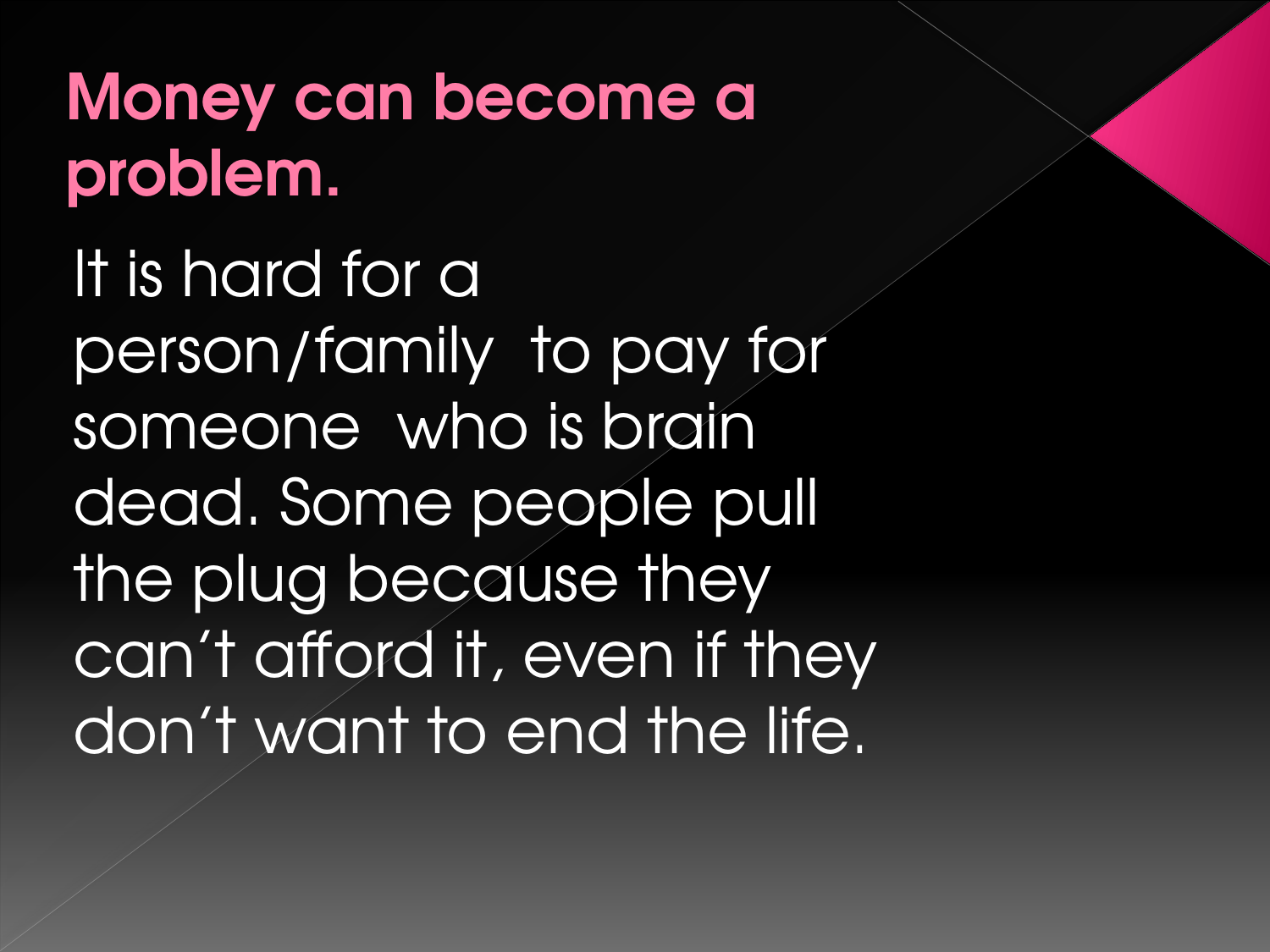

# Money can become a problem.
It is hard for a person/family  to pay for someone  who is brain dead. Some people pull the plug because they can’t afford it, even if they don’t want to end the life.